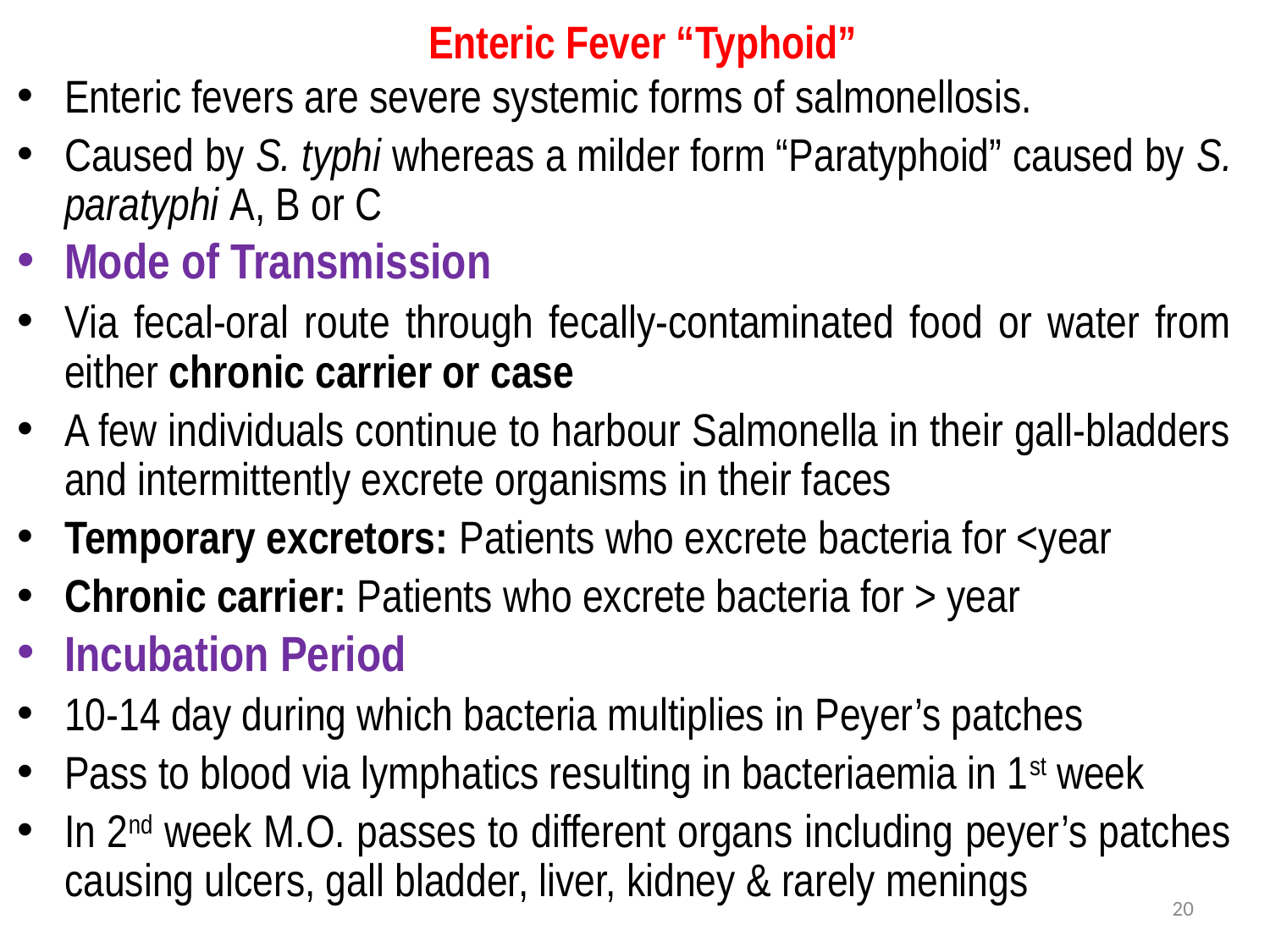

# Enteric Fever “Typhoid”
Enteric fevers are severe systemic forms of salmonellosis.
Caused by S. typhi whereas a milder form “Paratyphoid” caused by S. paratyphi A, B or C
Mode of Transmission
Via fecal-oral route through fecally-contaminated food or water from either chronic carrier or case
A few individuals continue to harbour Salmonella in their gall-bladders and intermittently excrete organisms in their faces
Temporary excretors: Patients who excrete bacteria for <year
Chronic carrier: Patients who excrete bacteria for > year
Incubation Period
10-14 day during which bacteria multiplies in Peyer’s patches
Pass to blood via lymphatics resulting in bacteriaemia in 1st week
In 2nd week M.O. passes to different organs including peyer’s patches causing ulcers, gall bladder, liver, kidney & rarely menings

20